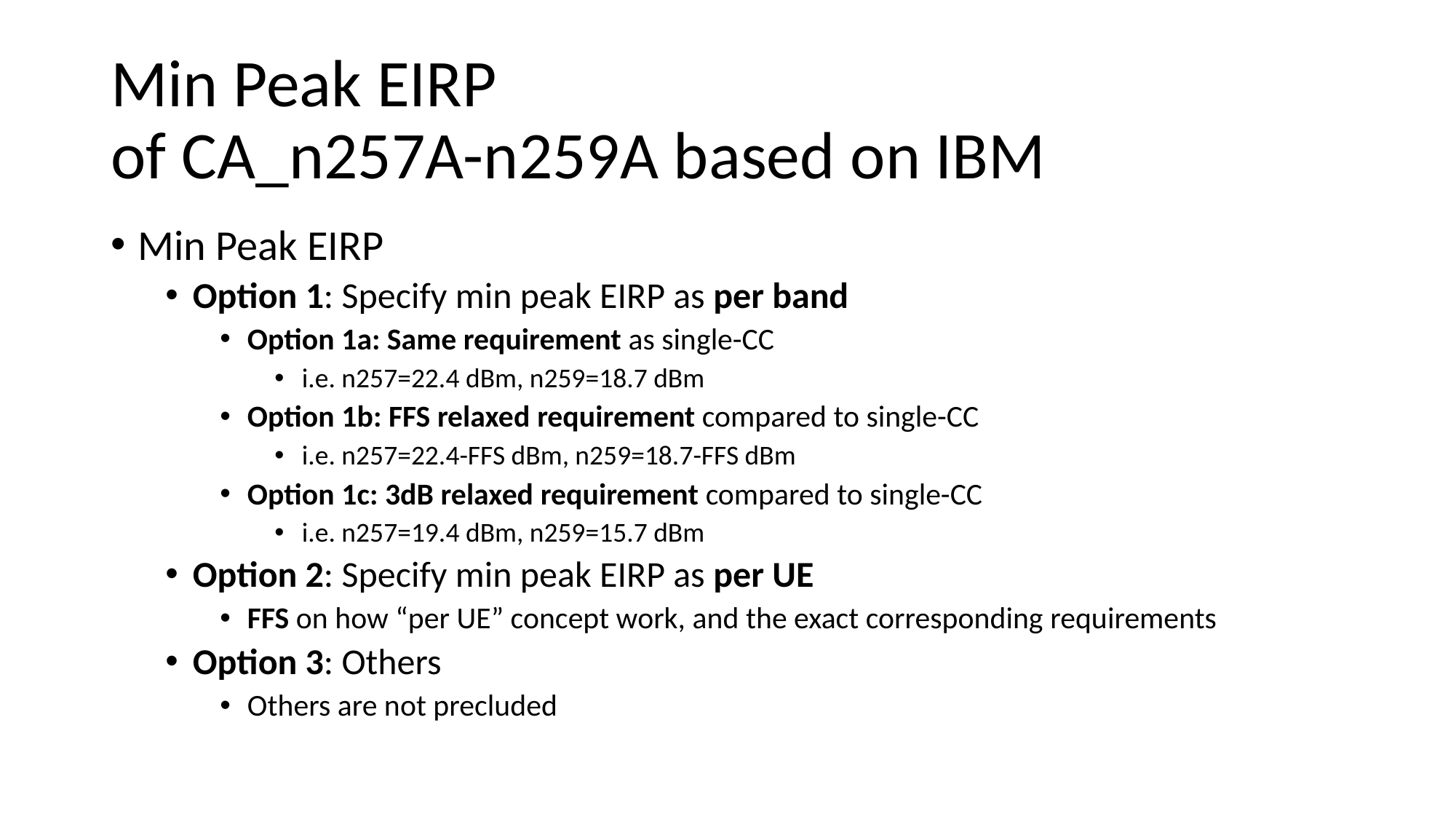

# Min Peak EIRP of CA_n257A-n259A based on IBM
Min Peak EIRP
Option 1: Specify min peak EIRP as per band
Option 1a: Same requirement as single-CC
i.e. n257=22.4 dBm, n259=18.7 dBm
Option 1b: FFS relaxed requirement compared to single-CC
i.e. n257=22.4-FFS dBm, n259=18.7-FFS dBm
Option 1c: 3dB relaxed requirement compared to single-CC
i.e. n257=19.4 dBm, n259=15.7 dBm
Option 2: Specify min peak EIRP as per UE
FFS on how “per UE” concept work, and the exact corresponding requirements
Option 3: Others
Others are not precluded